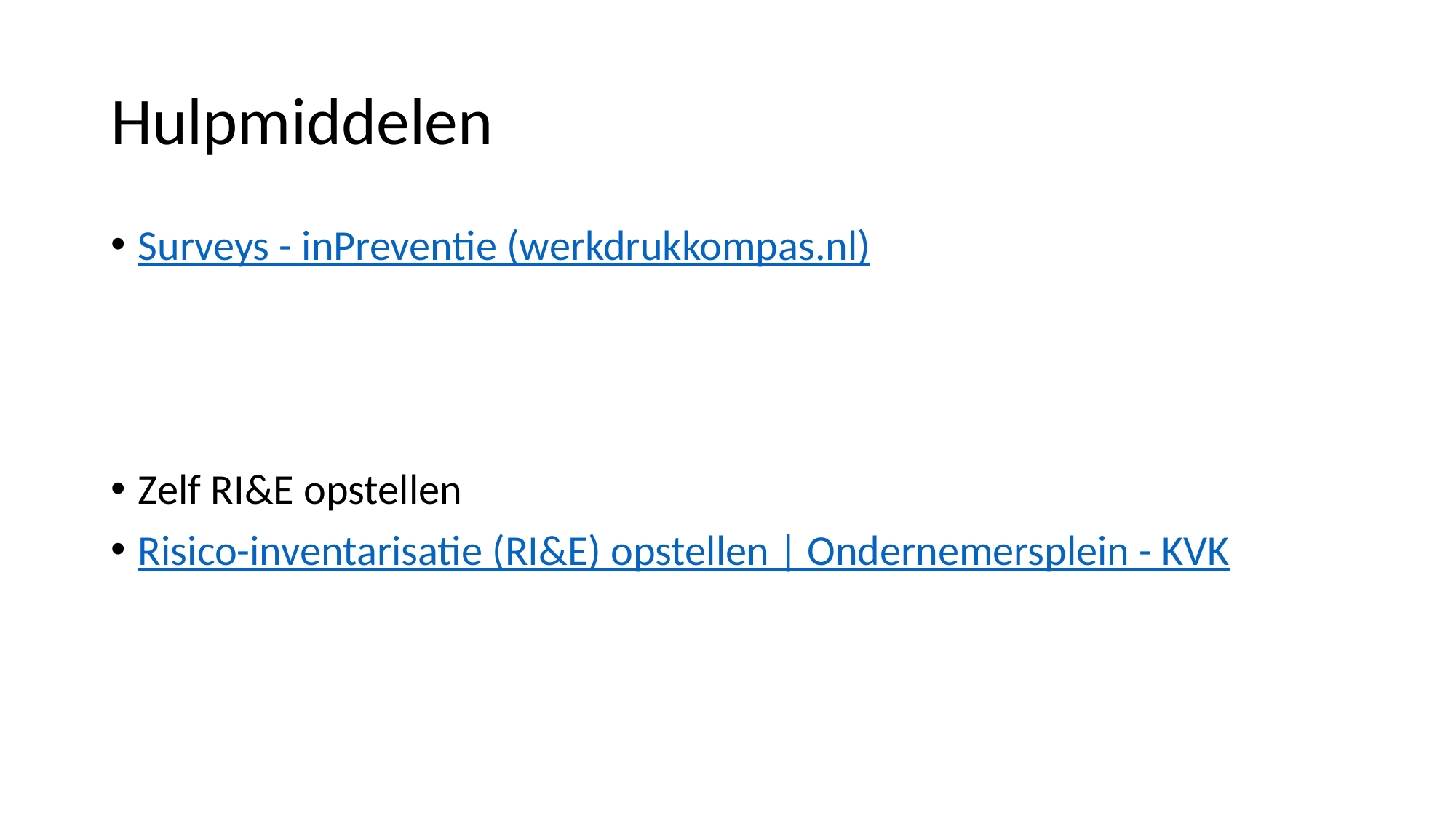

# Hulpmiddelen
Surveys - inPreventie (werkdrukkompas.nl)

Zelf RI&E opstellen
Risico-inventarisatie (RI&E) opstellen | Ondernemersplein - KVK